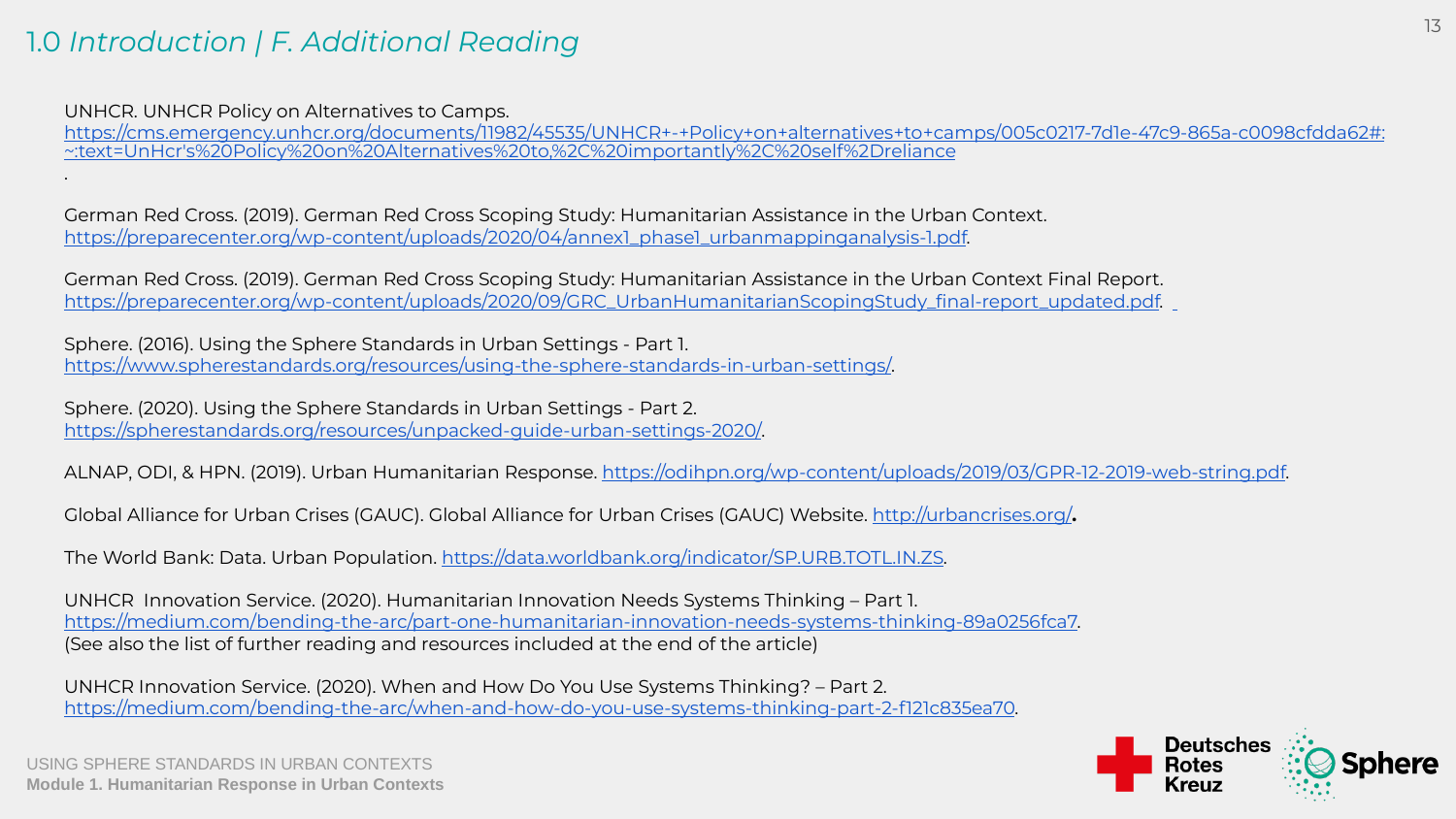

13
# 1.0 Introduction | F. Additional Reading
UNHCR. UNHCR Policy on Alternatives to Camps. https://cms.emergency.unhcr.org/documents/11982/45535/UNHCR+-+Policy+on+alternatives+to+camps/005c0217-7d1e-47c9-865a-c0098cfdda62#:~:text=UnHcr's%20Policy%20on%20Alternatives%20to,%2C%20importantly%2C%20self%2Dreliance.
German Red Cross. (2019). German Red Cross Scoping Study: Humanitarian Assistance in the Urban Context. https://preparecenter.org/wp-content/uploads/2020/04/annex1_phase1_urbanmappinganalysis-1.pdf.
German Red Cross. (2019). German Red Cross Scoping Study: Humanitarian Assistance in the Urban Context Final Report. https://preparecenter.org/wp-content/uploads/2020/09/GRC_UrbanHumanitarianScopingStudy_final-report_updated.pdf.
Sphere. (2016). Using the Sphere Standards in Urban Settings - Part 1. https://www.spherestandards.org/resources/using-the-sphere-standards-in-urban-settings/.
Sphere. (2020). Using the Sphere Standards in Urban Settings - Part 2. https://spherestandards.org/resources/unpacked-guide-urban-settings-2020/.
ALNAP, ODI, & HPN. (2019). Urban Humanitarian Response. https://odihpn.org/wp-content/uploads/2019/03/GPR-12-2019-web-string.pdf.
Global Alliance for Urban Crises (GAUC). Global Alliance for Urban Crises (GAUC) Website. http://urbancrises.org/.
The World Bank: Data. Urban Population. https://data.worldbank.org/indicator/SP.URB.TOTL.IN.ZS.
UNHCR  Innovation Service. (2020). Humanitarian Innovation Needs Systems Thinking – Part 1. https://medium.com/bending-the-arc/part-one-humanitarian-innovation-needs-systems-thinking-89a0256fca7.
(See also the list of further reading and resources included at the end of the article)
UNHCR Innovation Service. (2020). When and How Do You Use Systems Thinking? – Part 2. https://medium.com/bending-the-arc/when-and-how-do-you-use-systems-thinking-part-2-f121c835ea70.
USING SPHERE STANDARDS IN URBAN CONTEXTS
Module 1. Humanitarian Response in Urban Contexts